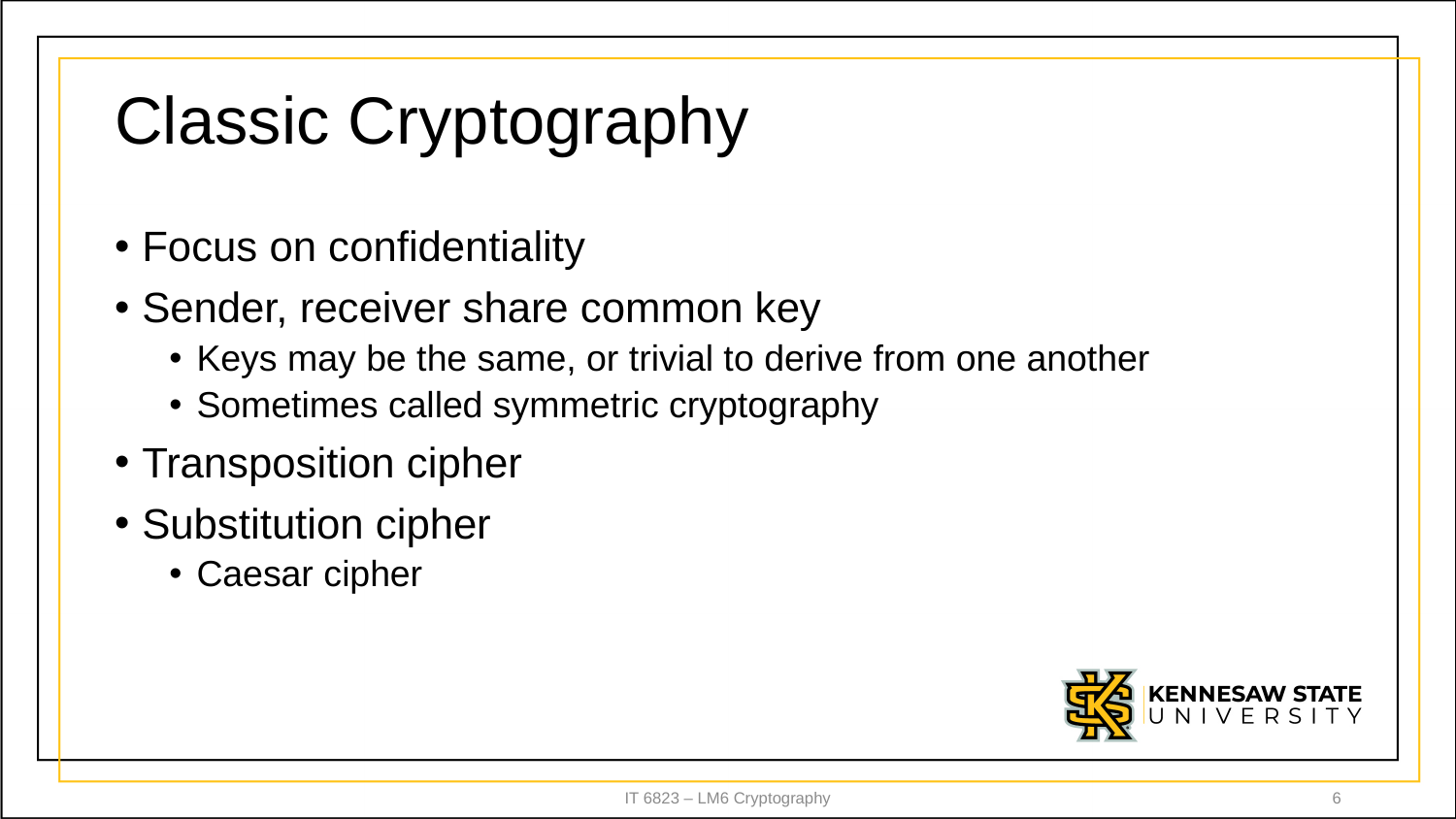

# Classic Cryptography
Focus on confidentiality
Sender, receiver share common key
Keys may be the same, or trivial to derive from one another
Sometimes called symmetric cryptography
Transposition cipher
Substitution cipher
Caesar cipher
IT 6823 – LM6 Cryptography
6